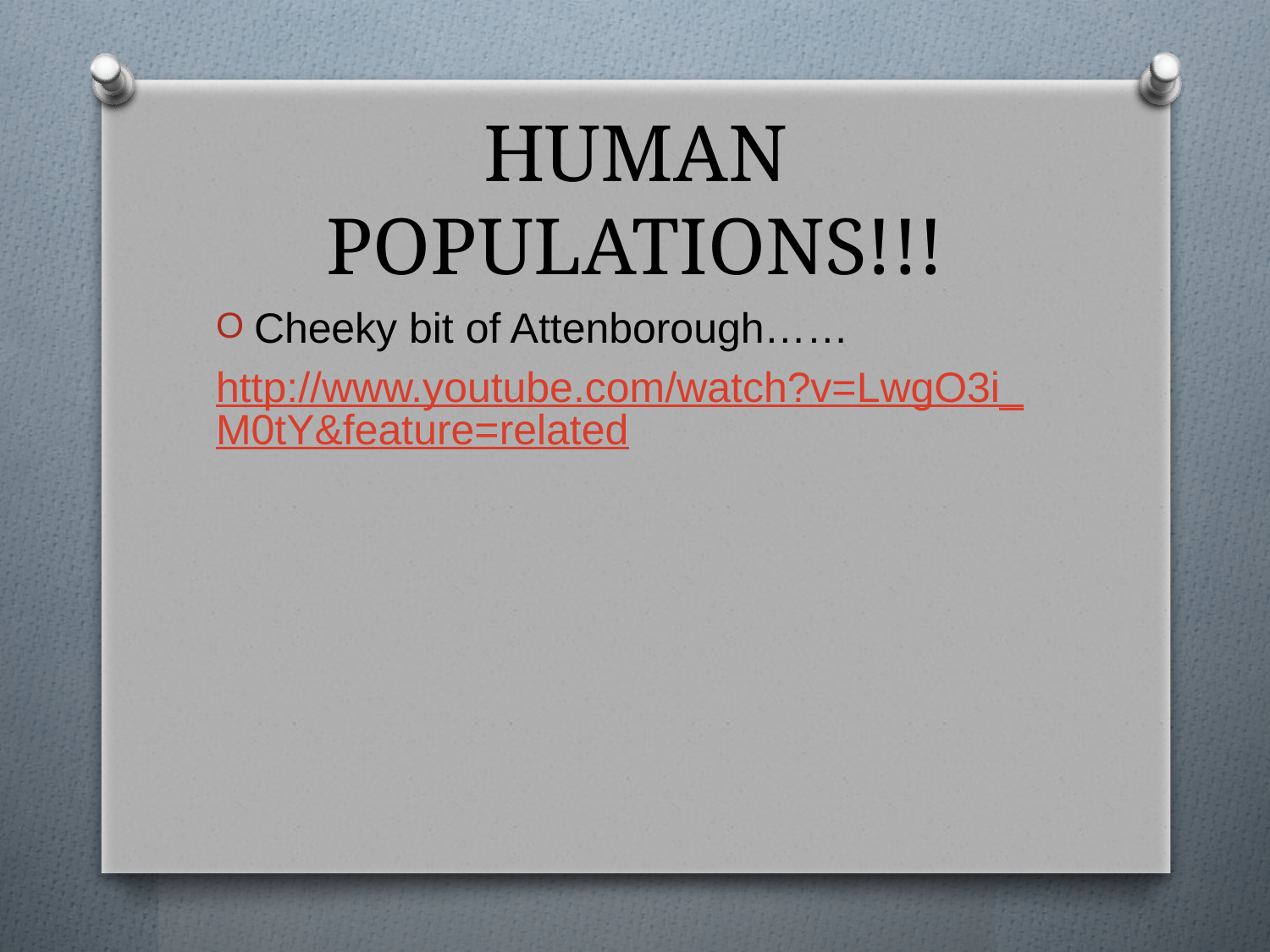

# HUMAN POPULATIONS!!!
Cheeky bit of Attenborough……
http://www.youtube.com/watch?v=LwgO3i_M0tY&feature=related